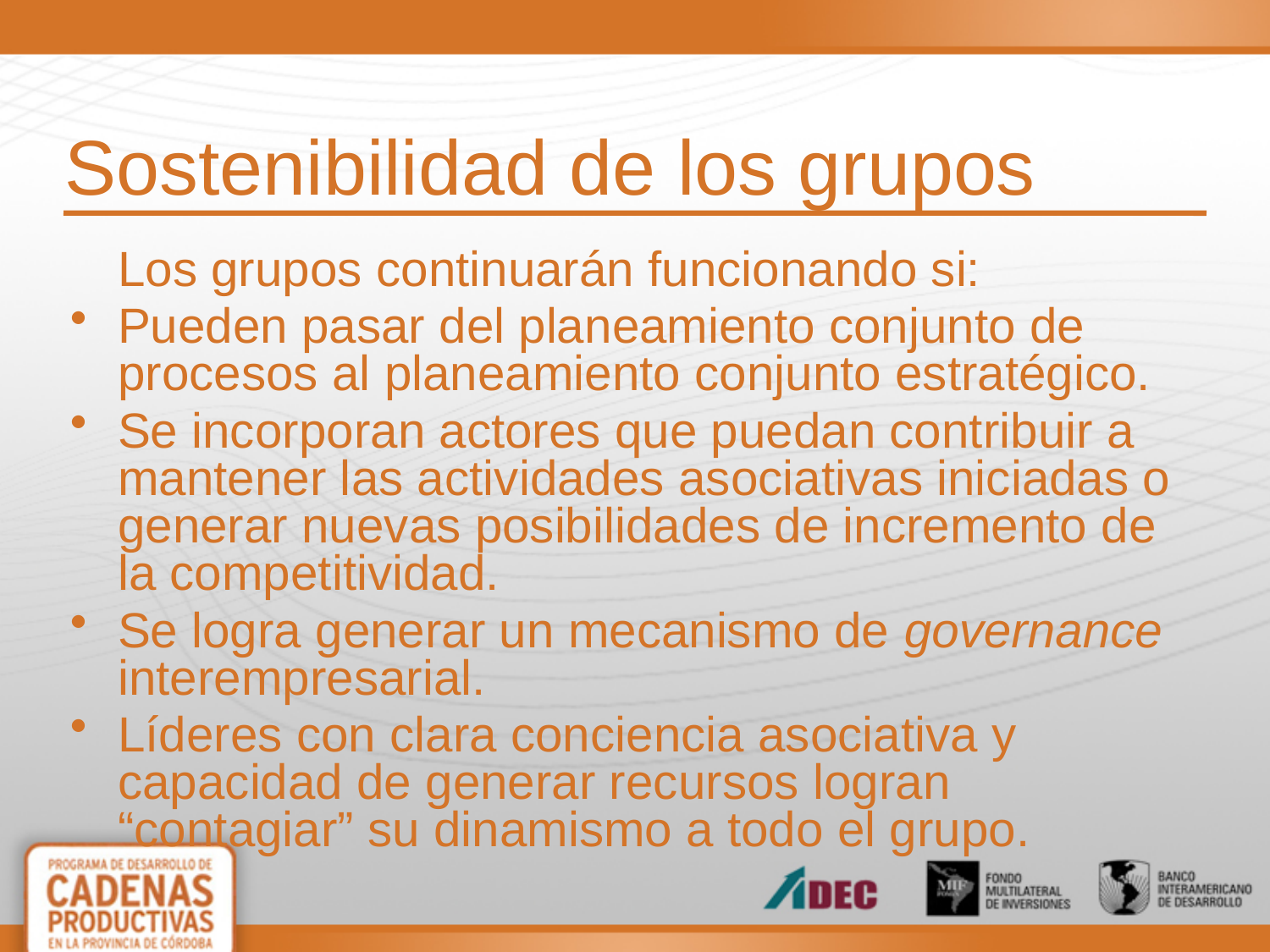

# Sostenibilidad de los grupos

	Los grupos continuarán funcionando si:
Pueden pasar del planeamiento conjunto de procesos al planeamiento conjunto estratégico.
Se incorporan actores que puedan contribuir a mantener las actividades asociativas iniciadas o generar nuevas posibilidades de incremento de la competitividad.
Se logra generar un mecanismo de governance interempresarial.
Líderes con clara conciencia asociativa y capacidad de generar recursos logran “contagiar” su dinamismo a todo el grupo.